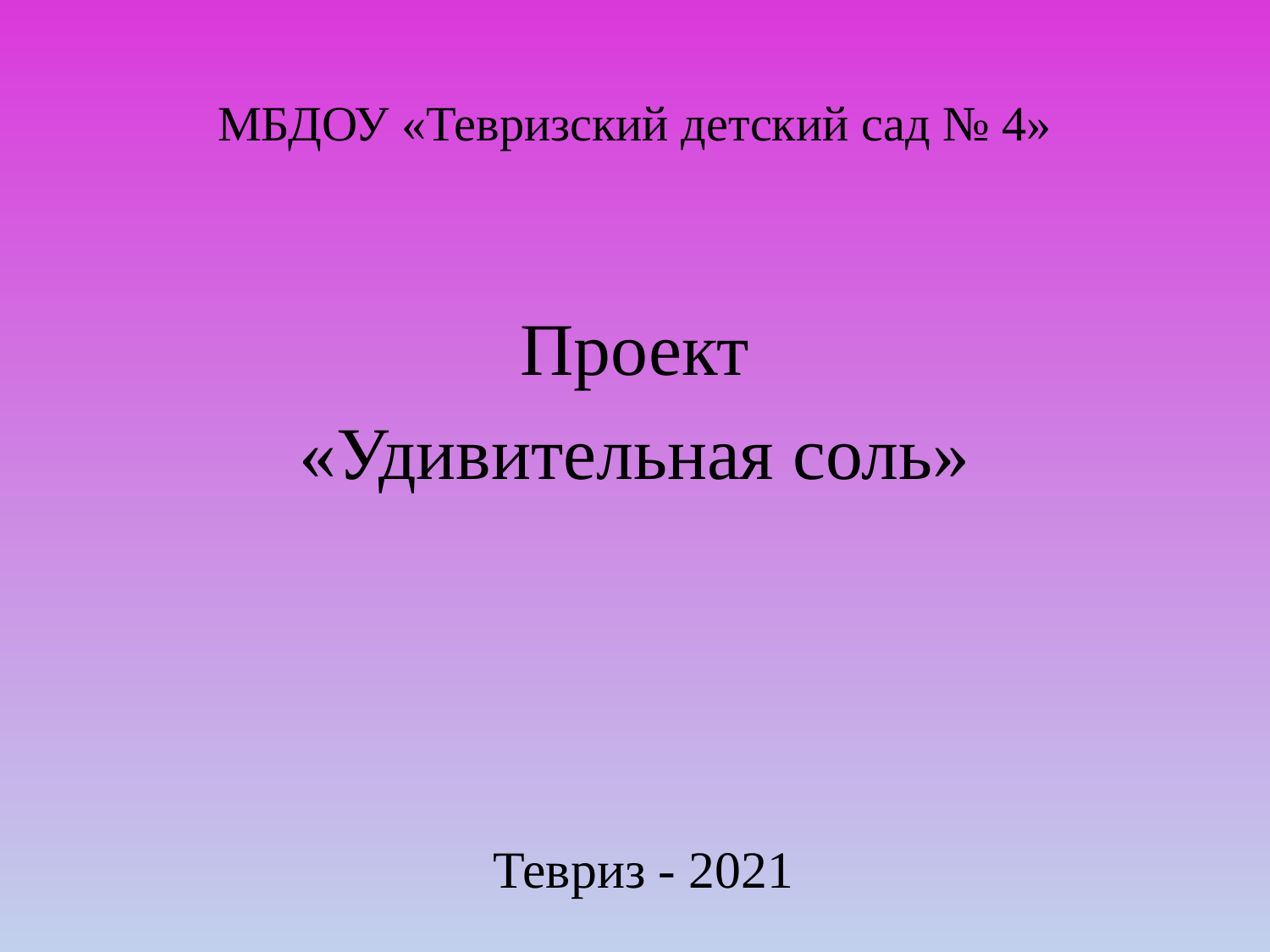

# МБДОУ «Тевризский детский сад № 4»

Проект
«Удивительная соль»

 Тевриз - 2021